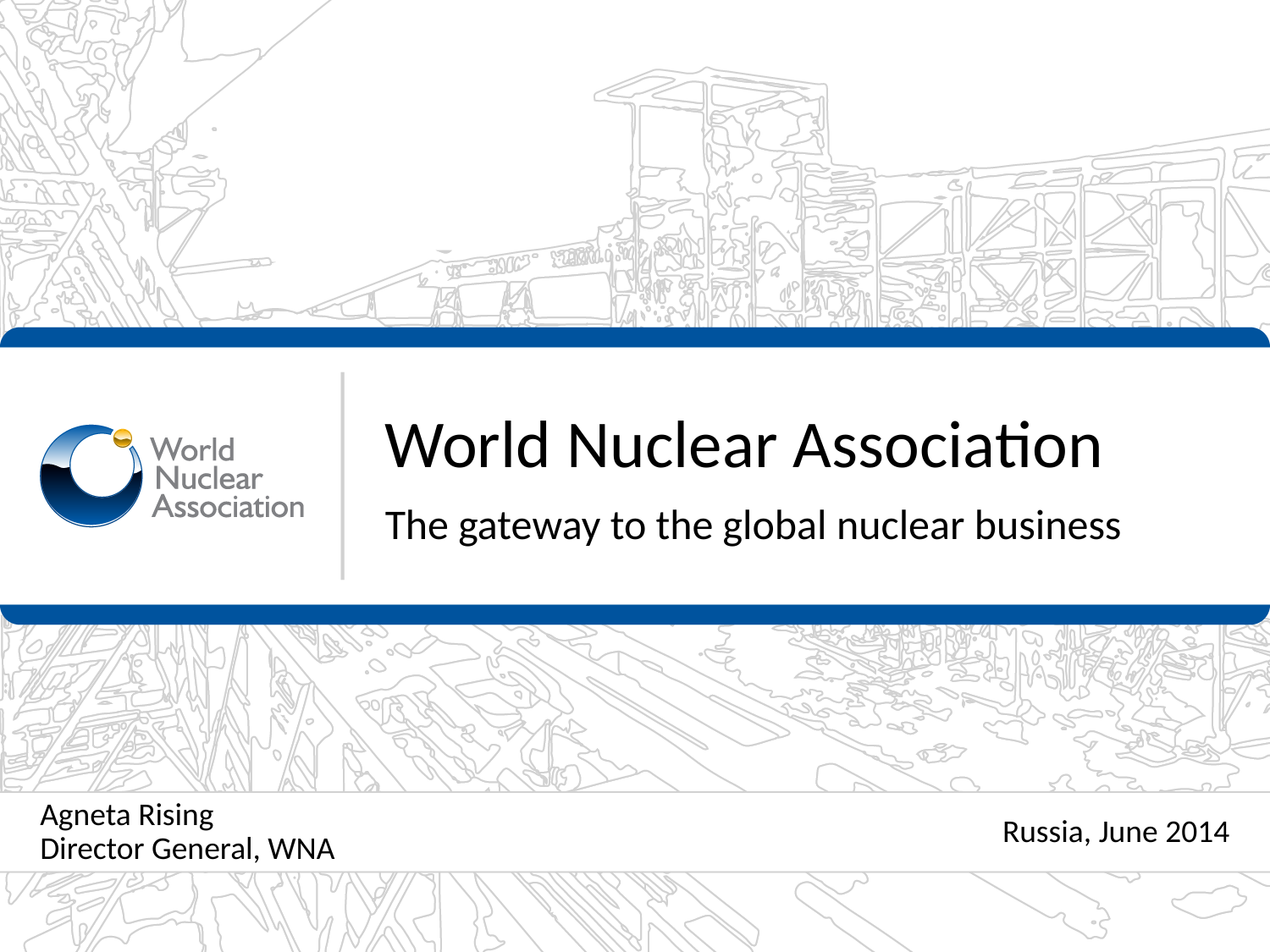

# World Nuclear Association The gateway to the global nuclear business
Agneta Rising
Director General, WNA
Russia, June 2014